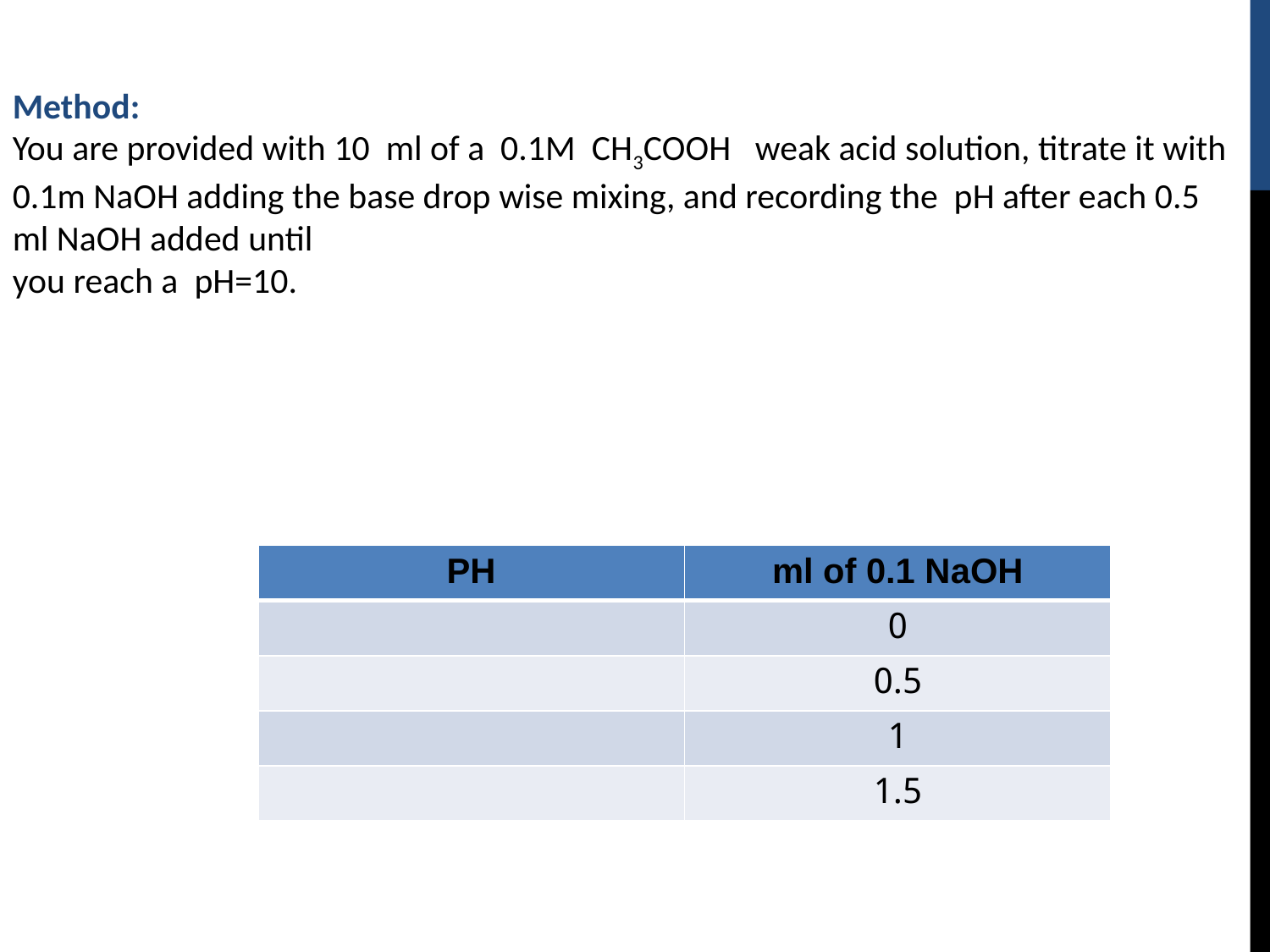

Method:
You are provided with 10  ml of a  0.1M  CH3COOH   weak acid solution, titrate it with 0.1m NaOH adding the base drop wise mixing, and recording the  pH after each 0.5 ml NaOH added until
you reach a  pH=10.

| PH | ml of 0.1 NaOH |
| --- | --- |
|  | 0 |
|  | 0.5 |
|  | 1 |
|  | 1.5 |